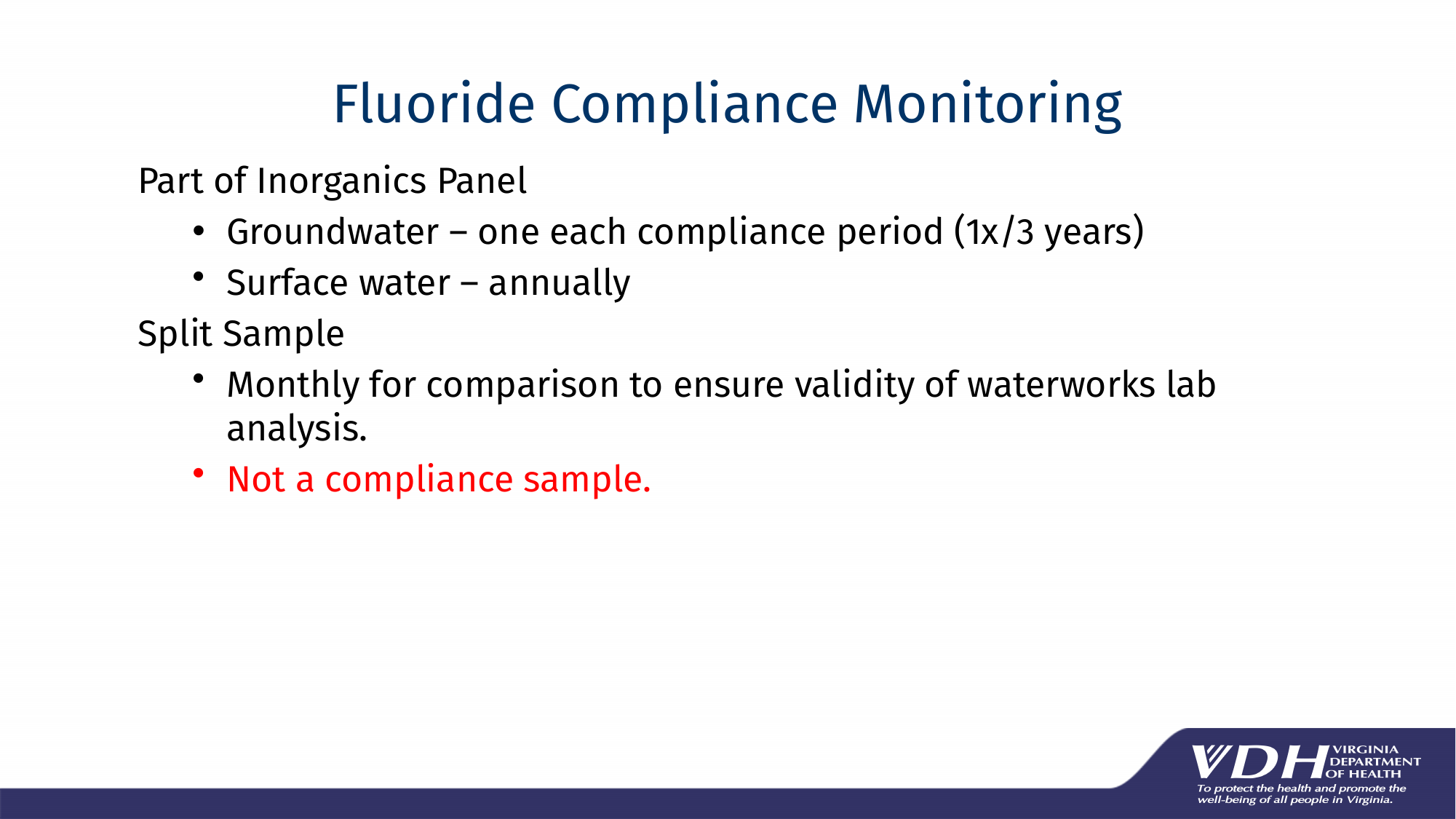

# Fluoride Compliance Monitoring
Part of Inorganics Panel
Groundwater – one each compliance period (1x/3 years)
Surface water – annually
Split Sample
Monthly for comparison to ensure validity of waterworks lab analysis.
Not a compliance sample.
9